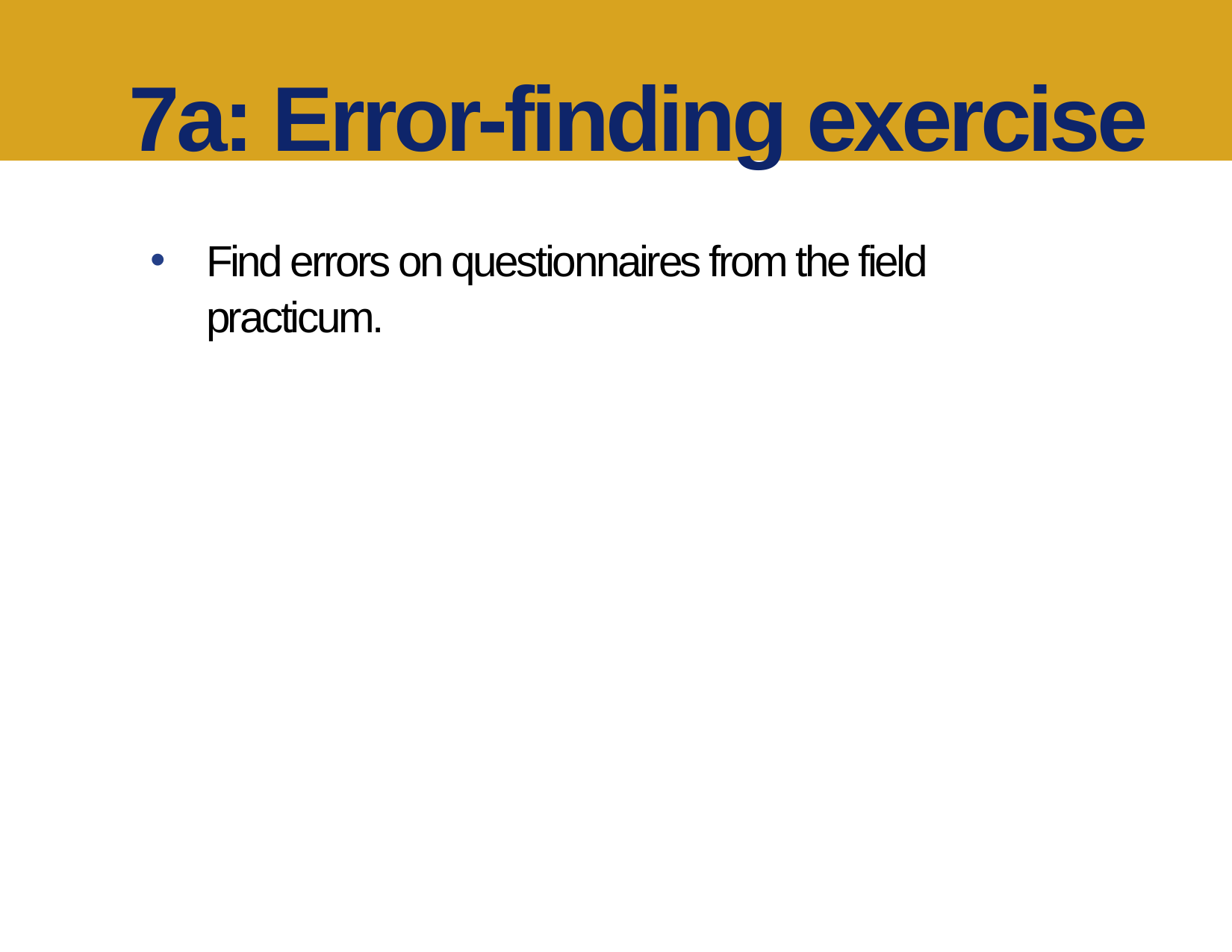

7a: Error-finding exercise
Find errors on questionnaires from the field practicum.
Author Name and Degree Here
MEASURE Evaluation
Your organization here

DATE FOR PRESENTATION IF NECESSARY
NAME OF MEETING